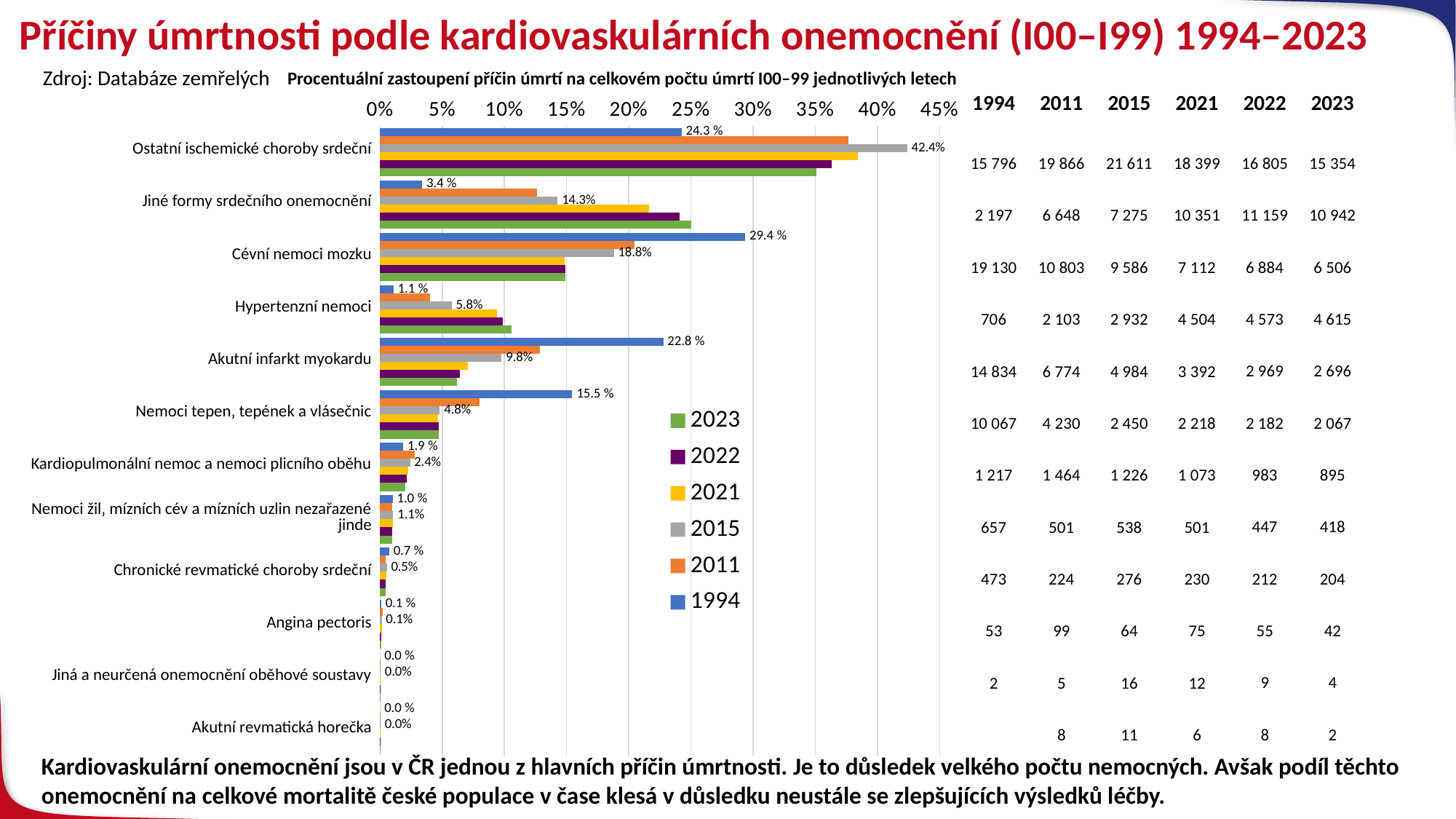

# Příčiny úmrtnosti podle kardiovaskulárních onemocnění (I00–I99) 1994–2023
Zdroj: Databáze zemřelých
Procentuální zastoupení příčin úmrtí na celkovém počtu úmrtí I00–99 jednotlivých letech
| 1994 | 2011 | 2015 | 2021 | 2022 | 2023 |
| --- | --- | --- | --- | --- | --- |
| 15 796 | 19 866 | 21 611 | 18 399 | 16 805 | 15 354 |
| 2 197 | 6 648 | 7 275 | 10 351 | 11 159 | 10 942 |
| 19 130 | 10 803 | 9 586 | 7 112 | 6 884 | 6 506 |
| 706 | 2 103 | 2 932 | 4 504 | 4 573 | 4 615 |
| 14 834 | 6 774 | 4 984 | 3 392 | 2 969 | 2 696 |
| 10 067 | 4 230 | 2 450 | 2 218 | 2 182 | 2 067 |
| 1 217 | 1 464 | 1 226 | 1 073 | 983 | 895 |
| 657 | 501 | 538 | 501 | 447 | 418 |
| 473 | 224 | 276 | 230 | 212 | 204 |
| 53 | 99 | 64 | 75 | 55 | 42 |
| 2 | 5 | 16 | 12 | 9 | 4 |
|  | 8 | 11 | 6 | 8 | 2 |

### Chart

| Category | 1994 | 2011 | 2015 | 2021 | 2022 | 2023 |
|---|---|---|---|---|---|---|
| Ostatní ischemické choroby srdeční | 0.2425228766197875 | 0.37678520625889045 | 0.4240028252467186 | 0.3843293714619932 | 0.3630687464892192 | 0.35098868442107667 |
| Jiné formy srdečního onemocnění | 0.033731499109500705 | 0.1260881934566145 | 0.14273381859561696 | 0.21621790988657488 | 0.2410880179751977 | 0.25013144359355355 |
| Cévní nemoci mozku | 0.29371123257385 | 0.2048933143669986 | 0.1880751044752693 | 0.14855973095481795 | 0.14872747699088276 | 0.1487255686364156 |
| Hypertenzní nemoci | 0.010839525885893262 | 0.03988620199146515 | 0.057525162353587476 | 0.09408225931109393 | 0.09879877284708119 | 0.10549777117384844 |
| Akutní infarkt myokardu | 0.22775287109255052 | 0.12847795163584638 | 0.09778492809354705 | 0.07085413489858584 | 0.06414466577366806 | 0.06162990056006401 |
| Nemoci tepen‚ tepének a vlásečnic | 0.1545630412086225 | 0.0802275960170697 | 0.04806843375385038 | 0.04633091721847388 | 0.047141684310590674 | 0.04725111441307578 |
| Kardiopulmonální nemoc a nemoci plicního oběhu | 0.01868513173248173 | 0.027766714082503557 | 0.02405383664580431 | 0.02241346896998308 | 0.021237523225165277 | 0.020459481083552406 |
| Nemoci žil‚ mízních cév a mízních uzlin nezařazené jinde | 0.010087207517042314 | 0.009502133712660028 | 0.010555435656967961 | 0.010465189146282873 | 0.009657347794149418 | 0.009555377757457996 |
| Chronické revmatické choroby srdeční | 0.007262175274826506 | 0.004248458985301091 | 0.0054150562106378385 | 0.004804378250788545 | 0.004580218640625675 | 0.0046633901017259114 |
| Angina pectoris | 0.0008137321132469447 | 0.0018776671408250356 | 0.0012556652082638467 | 0.0015666450817788734 | 0.001188264269973642 | 0.0009601097268259229 |
| Jiná a neurčená onemocnění oběhové soustavy | 3.0706872197997915e-05 | 9.48316737790422e-05 | 0.0003139163020659617 | 0.0002506632130846197 | 0.00019444324417750507 | 9.143902160246885e-05 |
| Akutní revmatická horečka | 0.0 | 0.0001517306780464675 | 0.00021581745767034865 | 0.00012533160654230985 | 0.0001728384392688934 | 4.571951080123443e-05 |
| Ostatní ischemické choroby srdeční |
| --- |
| Jiné formy srdečního onemocnění |
| Cévní nemoci mozku |
| Hypertenzní nemoci |
| Akutní infarkt myokardu |
| Nemoci tepen‚ tepének a vlásečnic |
| Kardiopulmonální nemoc a nemoci plicního oběhu |
| Nemoci žil‚ mízních cév a mízních uzlin nezařazené jinde |
| Chronické revmatické choroby srdeční |
| Angina pectoris |
| Jiná a neurčená onemocnění oběhové soustavy |
| Akutní revmatická horečka |

Kardiovaskulární onemocnění jsou v ČR jednou z hlavních příčin úmrtnosti. Je to důsledek velkého počtu nemocných. Avšak podíl těchto onemocnění na celkové mortalitě české populace v čase klesá v důsledku neustále se zlepšujících výsledků léčby.